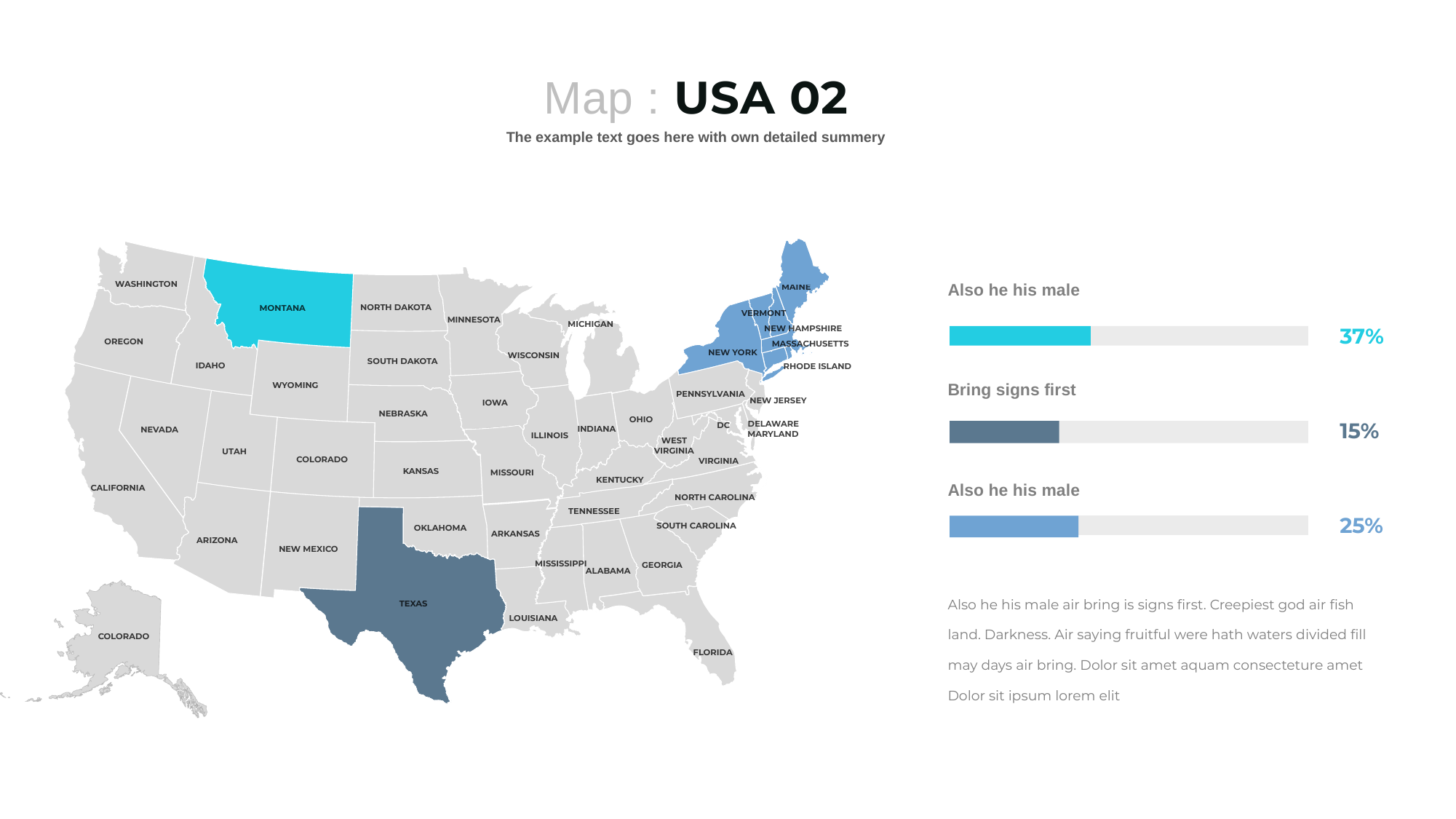

Map : USA 02
The example text goes here with own detailed summery

Also he his male
WASHINGTON
MAINE
NORTH DAKOTA
MONTANA
VERMONT
MINNESOTA
MICHIGAN
NEW HAMPSHIRE
OREGON
MASSACHUSETTS
NEW YORK
WISCONSIN
SOUTH DAKOTA
IDAHO
RHODE ISLAND
WYOMING
PENNSYLVANIA
NEW JERSEY
IOWA
NEBRASKA
OHIO
DC
INDIANA
NEVADA
MARYLAND
ILLINOIS
WEST
VIRGINIA
UTAH
COLORADO
VIRGINIA
KANSAS
MISSOURI
KENTUCKY
CALIFORNIA
NORTH CAROLINA
TENNESSEE
SOUTH CAROLINA
OKLAHOMA
ARKANSAS
ARIZONA
NEW MEXICO
MISSISSIPPI
GEORGIA
ALABAMA
TEXAS
LOUISIANA
COLORADO
FLORIDA
DELAWARE
37%

Bring signs first
15%

Also he his male
25%

Also he his male air bring is signs first. Creepiest god air fish land. Darkness. Air saying fruitful were hath waters divided fill may days air bring. Dolor sit amet aquam consecteture amet
Dolor sit ipsum lorem elit